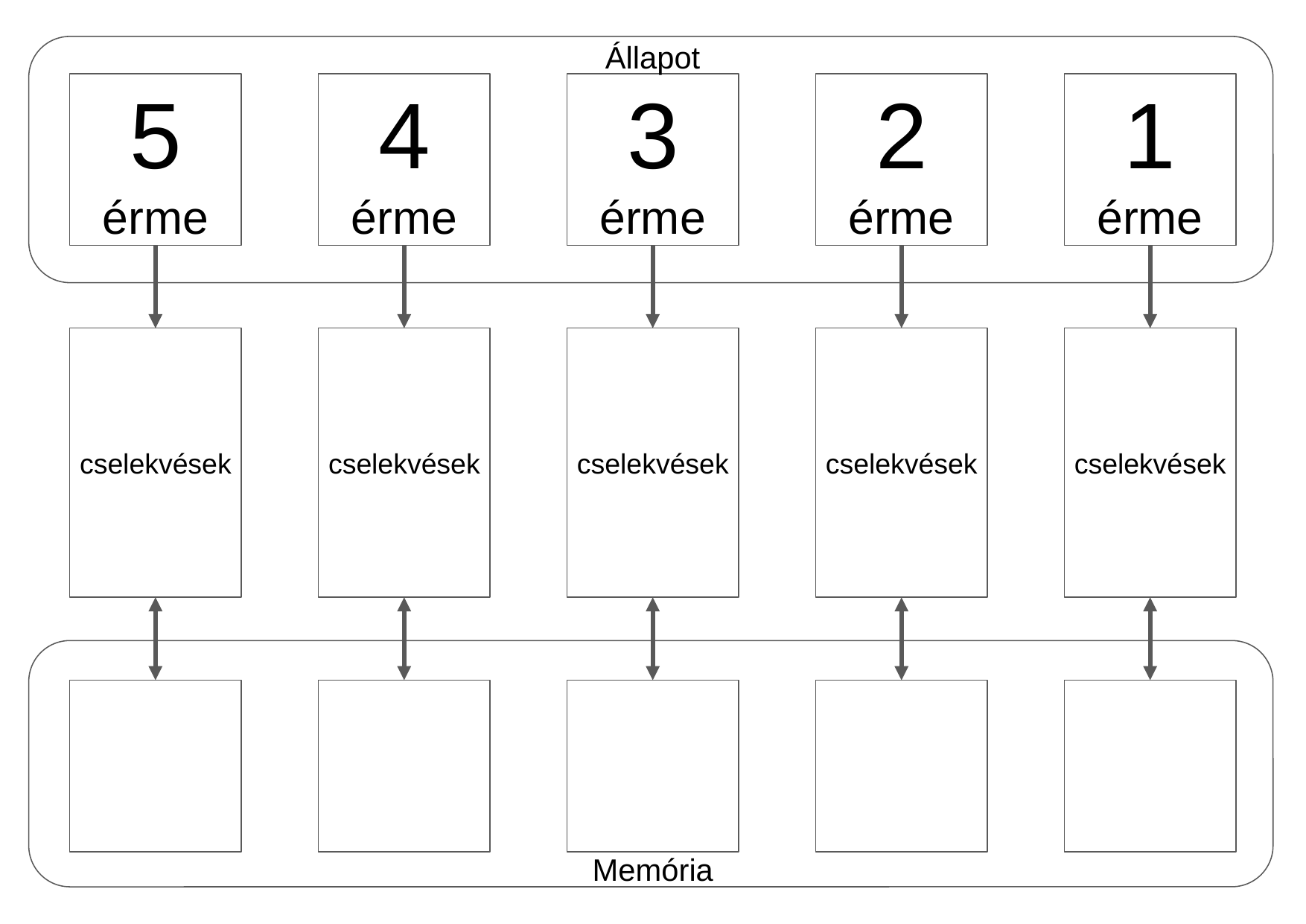

Állapot

5
érme
4
érme
3
érme
2
érme
1
érme
cselekvések
cselekvések
cselekvések
cselekvések
cselekvések

Memória